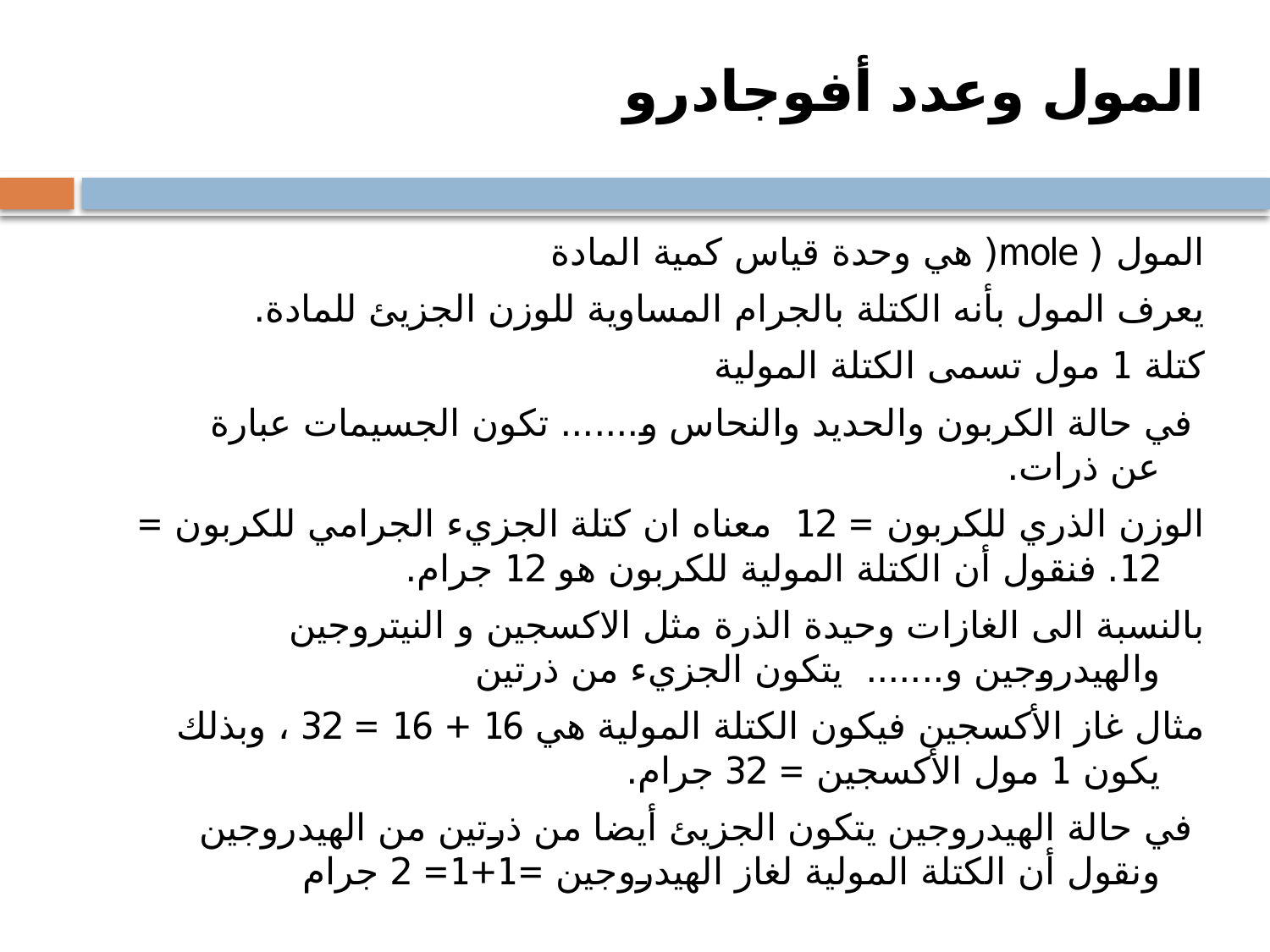

# المول وعدد أفوجادرو
المول ( mole‏( هي وحدة قياس كمية المادة
يعرف المول بأنه الكتلة بالجرام المساوية للوزن الجزيئ للمادة.
كتلة 1 مول تسمى الكتلة المولية
 في حالة الكربون والحديد والنحاس و....... تكون الجسيمات عبارة عن ذرات.
الوزن الذري للكربون = 12  معناه ان كتلة الجزيء الجرامي للكربون = 12. فنقول أن الكتلة المولية للكربون هو 12 جرام.
بالنسبة الى الغازات وحيدة الذرة مثل الاكسجين و النيتروجين والهيدروجين و.......  يتكون الجزيء من ذرتين
مثال غاز الأكسجين فيكون الكتلة المولية هي 16 + 16 = 32 ، وبذلك يكون 1 مول الأكسجين = 32 جرام.
 في حالة الهيدروجين يتكون الجزيئ أيضا من ذرتين من الهيدروجين ونقول أن الكتلة المولية لغاز الهيدروجين =1+1= 2 جرام